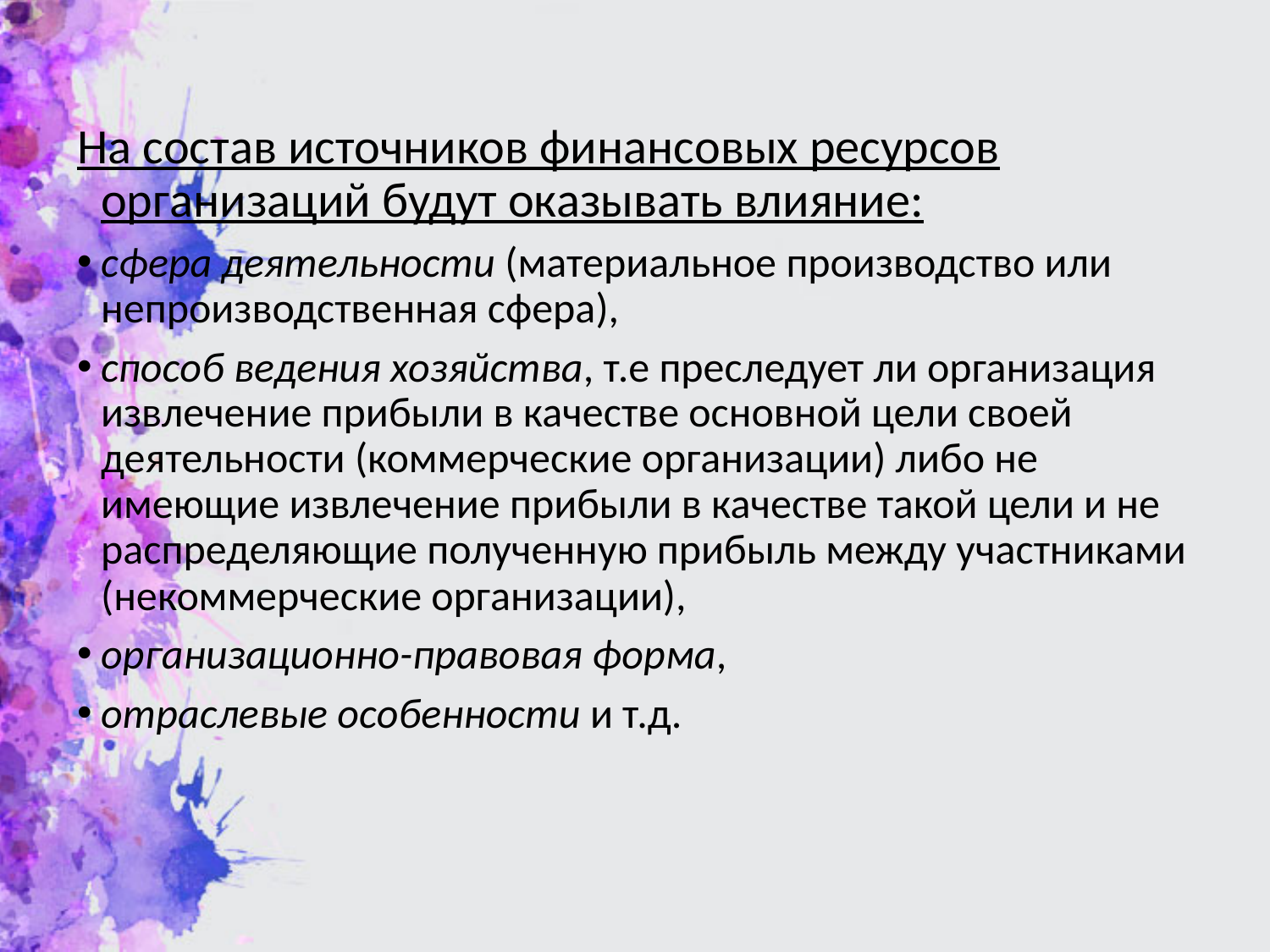

На состав источников финансовых ресурсов организаций будут оказывать влияние:
сфера деятельности (материальное производство или непроизводственная сфера),
способ ведения хозяйства, т.е преследует ли организация извлечение прибыли в качестве основной цели своей деятельности (коммерческие организации) либо не имеющие извлечение прибыли в качестве такой цели и не распределяющие полученную прибыль между участниками (некоммерческие организации),
организационно-правовая форма,
отраслевые особенности и т.д.